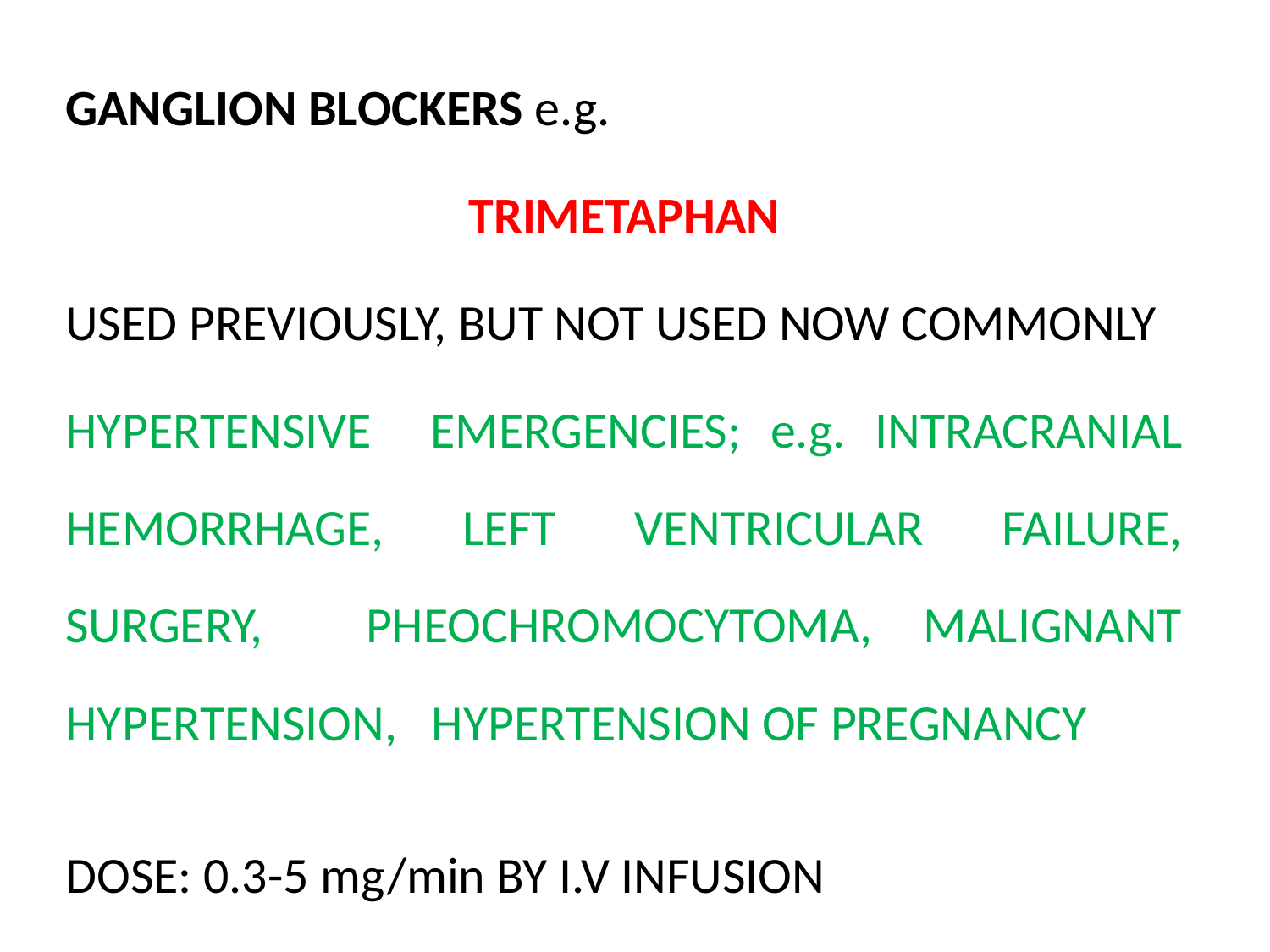

GANGLION BLOCKERS e.g.
TRIMETAPHAN
USED PREVIOUSLY, BUT NOT USED NOW COMMONLY
HYPERTENSIVE  EMERGENCIES; e.g. INTRACRANIAL HEMORRHAGE, LEFT VENTRICULAR FAILURE, SURGERY,  PHEOCHROMOCYTOMA, MALIGNANT HYPERTENSION,   HYPERTENSION OF PREGNANCY

DOSE: 0.3-5 mg/min BY I.V INFUSION